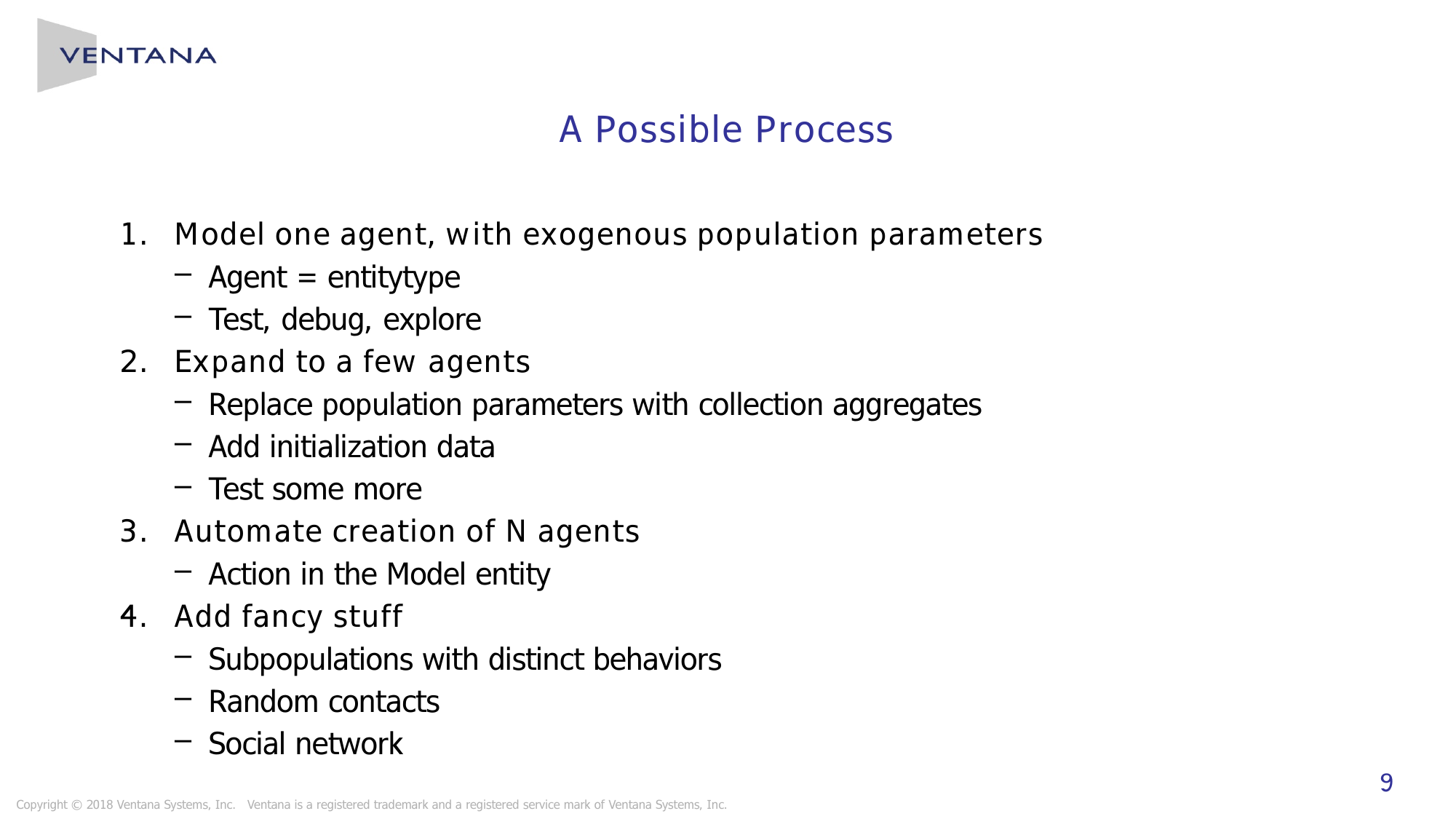

# A Possible Process
Model one agent, with exogenous population parameters
Agent = entitytype
Test, debug, explore
Expand to a few agents
Replace population parameters with collection aggregates
Add initialization data
Test some more
Automate creation of N agents
Action in the Model entity
Add fancy stuff
Subpopulations with distinct behaviors
Random contacts
Social network